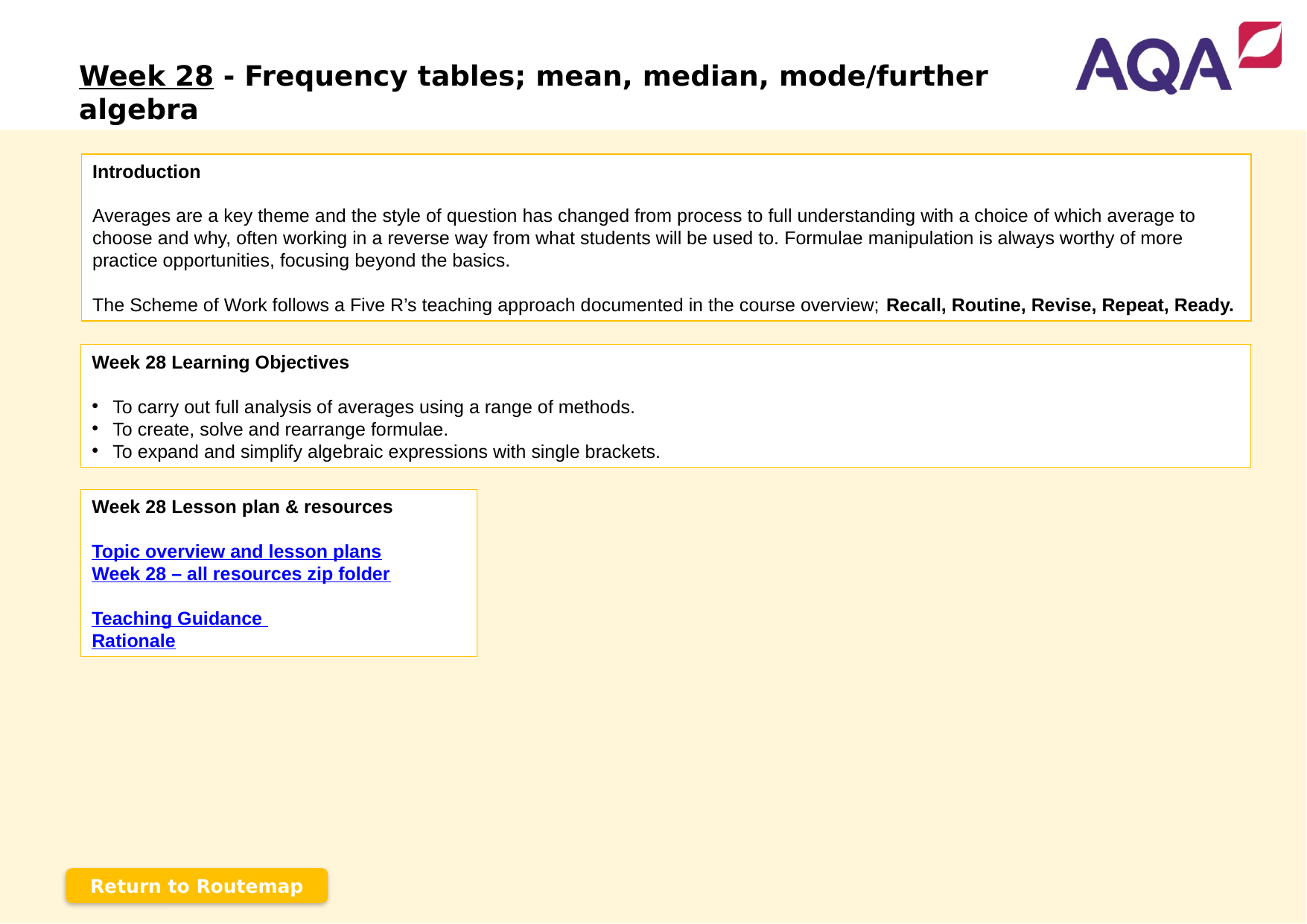

Week 28 - Frequency tables; mean, median, mode/further
algebra
Introduction

Averages are a key theme and the style of question has changed from process to full understanding with a choice of which average to choose and why, often working in a reverse way from what students will be used to. Formulae manipulation is always worthy of more practice opportunities, focusing beyond the basics.

The Scheme of Work follows a Five R’s teaching approach documented in the course overview; Recall, Routine, Revise, Repeat, Ready.
Week 28 Learning Objectives

To carry out full analysis of averages using a range of methods.
To create, solve and rearrange formulae.
To expand and simplify algebraic expressions with single brackets.
Week 28 Lesson plan & resources

Topic overview and lesson plans
Week 28 – all resources zip folder

Teaching Guidance
Rationale